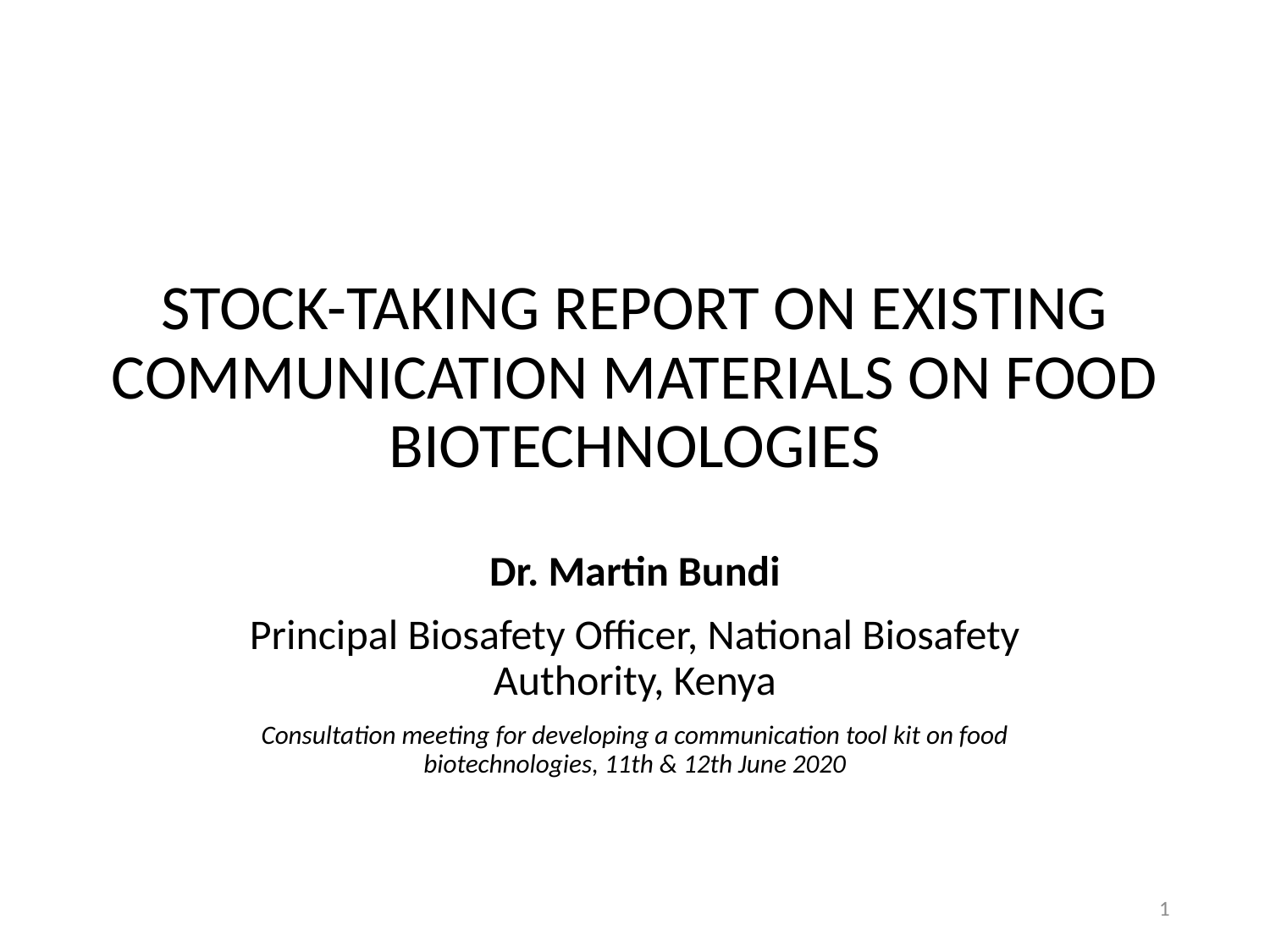

# STOCK-TAKING REPORT ON EXISTING COMMUNICATION MATERIALS ON FOOD BIOTECHNOLOGIES
Dr. Martin Bundi
Principal Biosafety Officer, National Biosafety Authority, Kenya
Consultation meeting for developing a communication tool kit on food biotechnologies, 11th & 12th June 2020

1